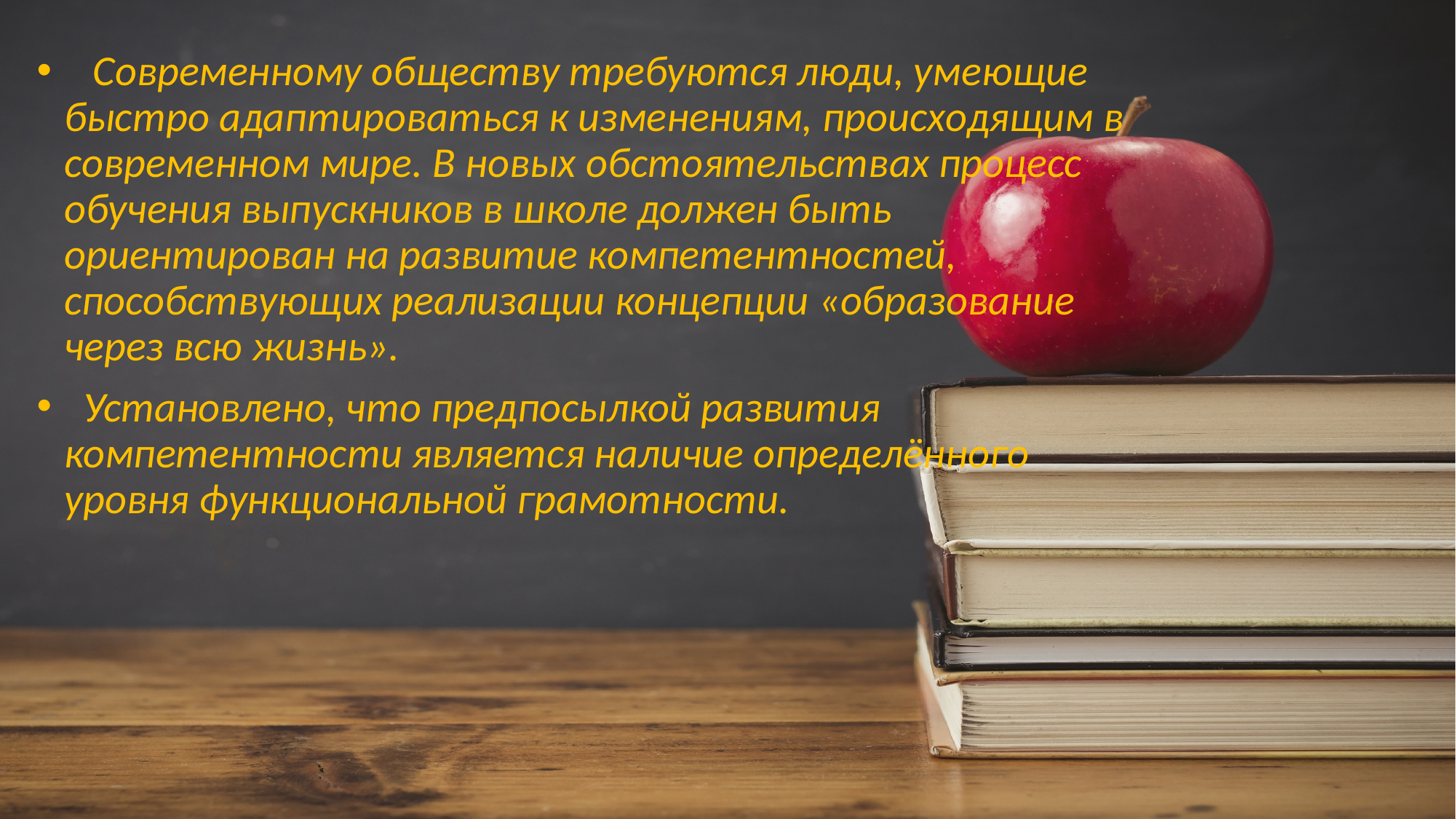

Современному обществу требуются люди, умеющие быстро адаптироваться к изменениям, происходящим в современном мире. В новых обстоятельствах процесс обучения выпускников в школе должен быть ориентирован на развитие компетентностей, способствующих реализации концепции «образование через всю жизнь».
  Установлено, что предпосылкой развития компетентности является наличие определённого уровня функциональной грамотности.

#